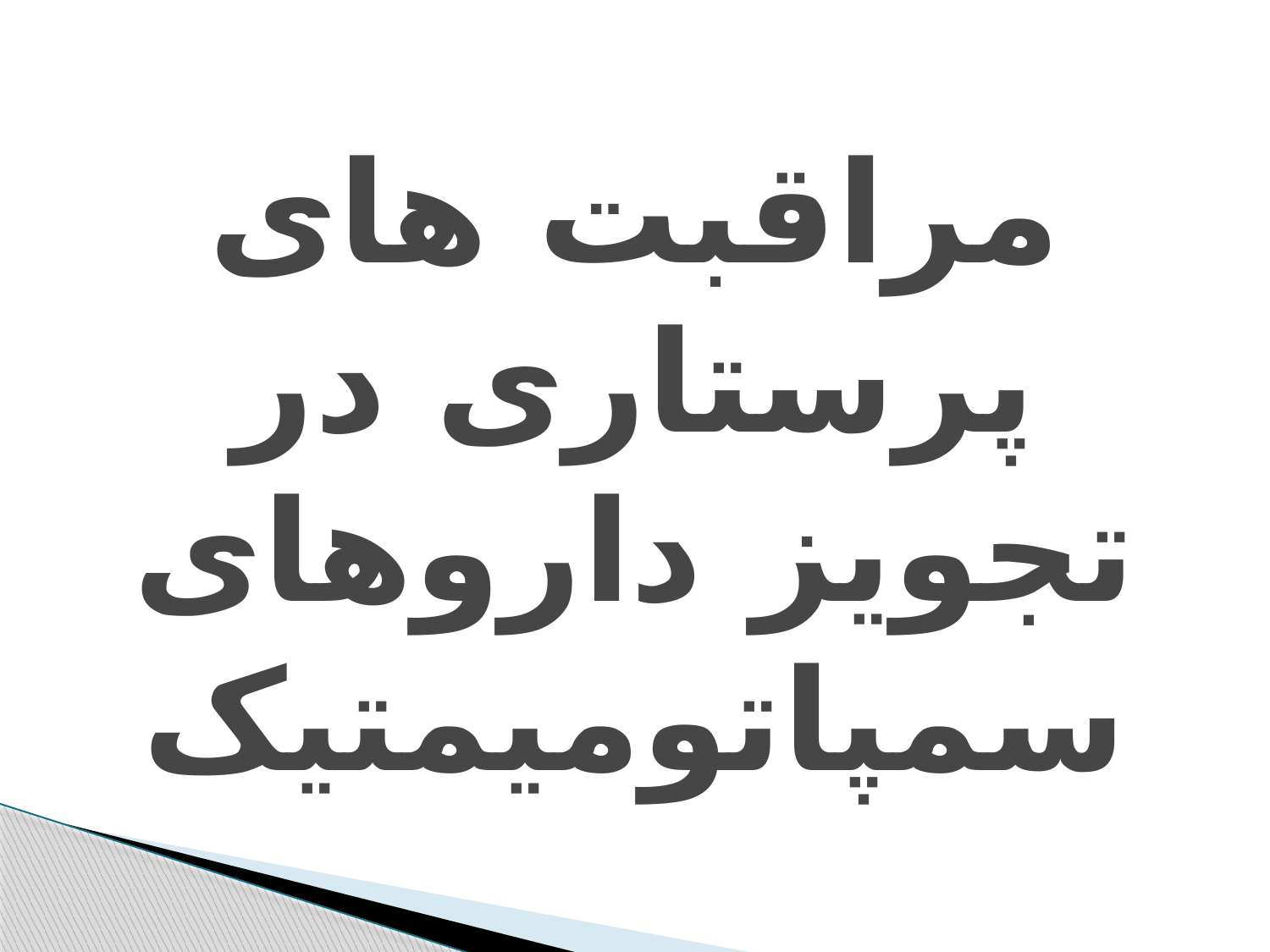

# مراقبت های پرستاری در تجویز داروهای سمپاتومیمتیک